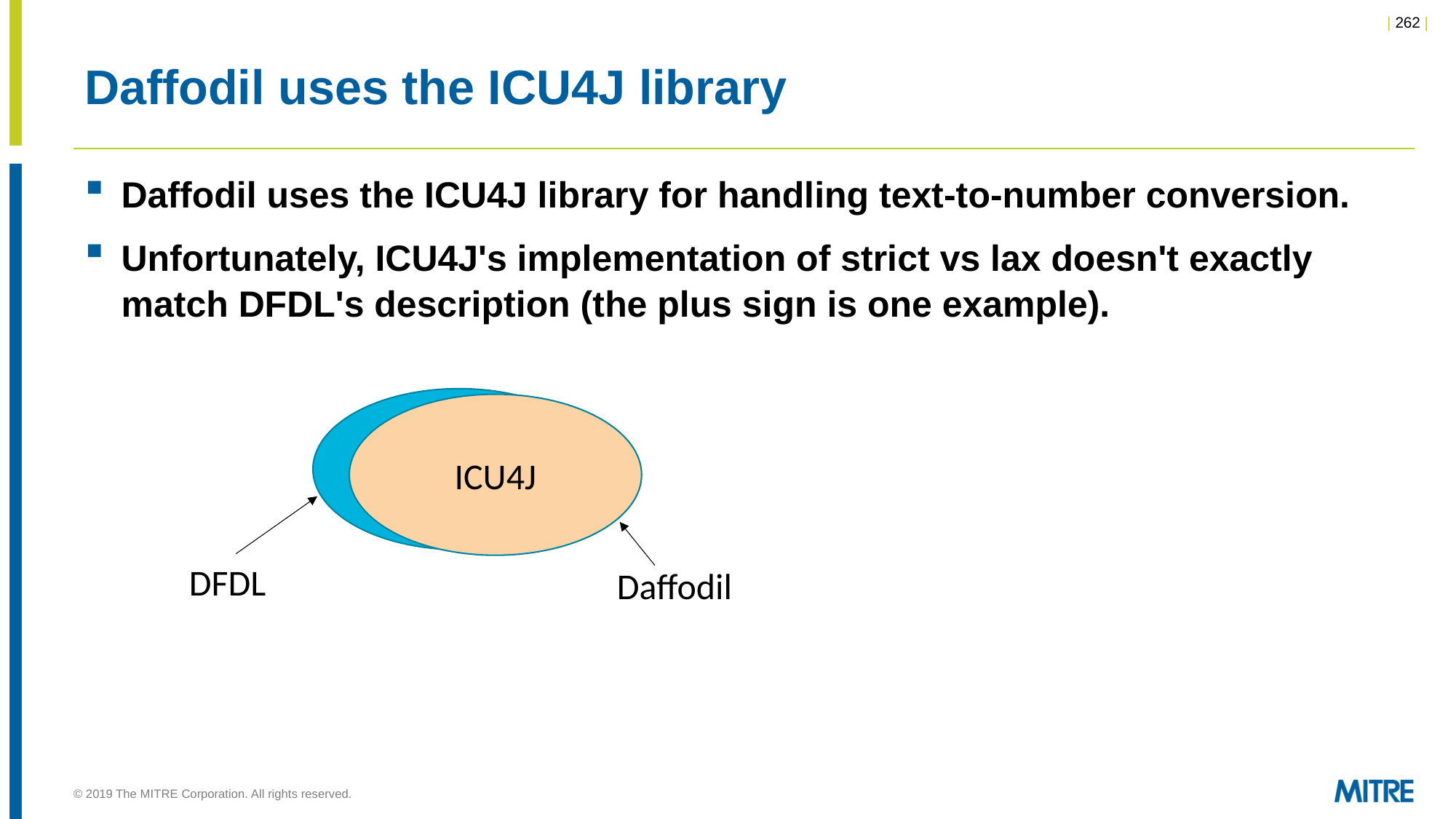

# Daffodil uses the ICU4J library
Daffodil uses the ICU4J library for handling text-to-number conversion.
Unfortunately, ICU4J's implementation of strict vs lax doesn't exactly match DFDL's description (the plus sign is one example).

ICU4J
DFDL
Daffodil
© 2019 The MITRE Corporation. All rights reserved.